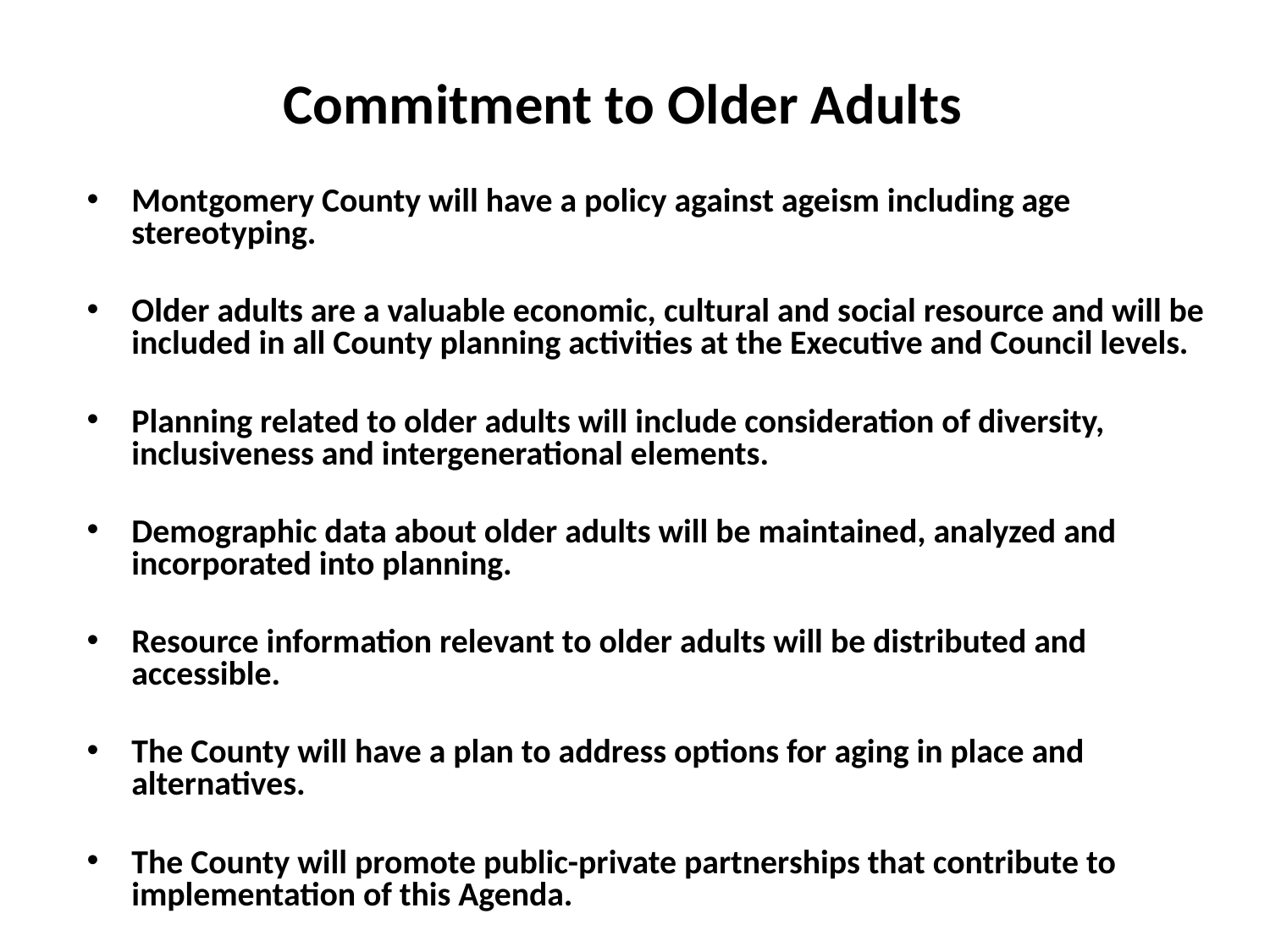

# Commitment to Older Adults
Montgomery County will have a policy against ageism including age stereotyping.

Older adults are a valuable economic, cultural and social resource and will be included in all County planning activities at the Executive and Council levels.

Planning related to older adults will include consideration of diversity, inclusiveness and intergenerational elements.

Demographic data about older adults will be maintained, analyzed and incorporated into planning.

Resource information relevant to older adults will be distributed and accessible.

The County will have a plan to address options for aging in place and alternatives.

The County will promote public-private partnerships that contribute to implementation of this Agenda.